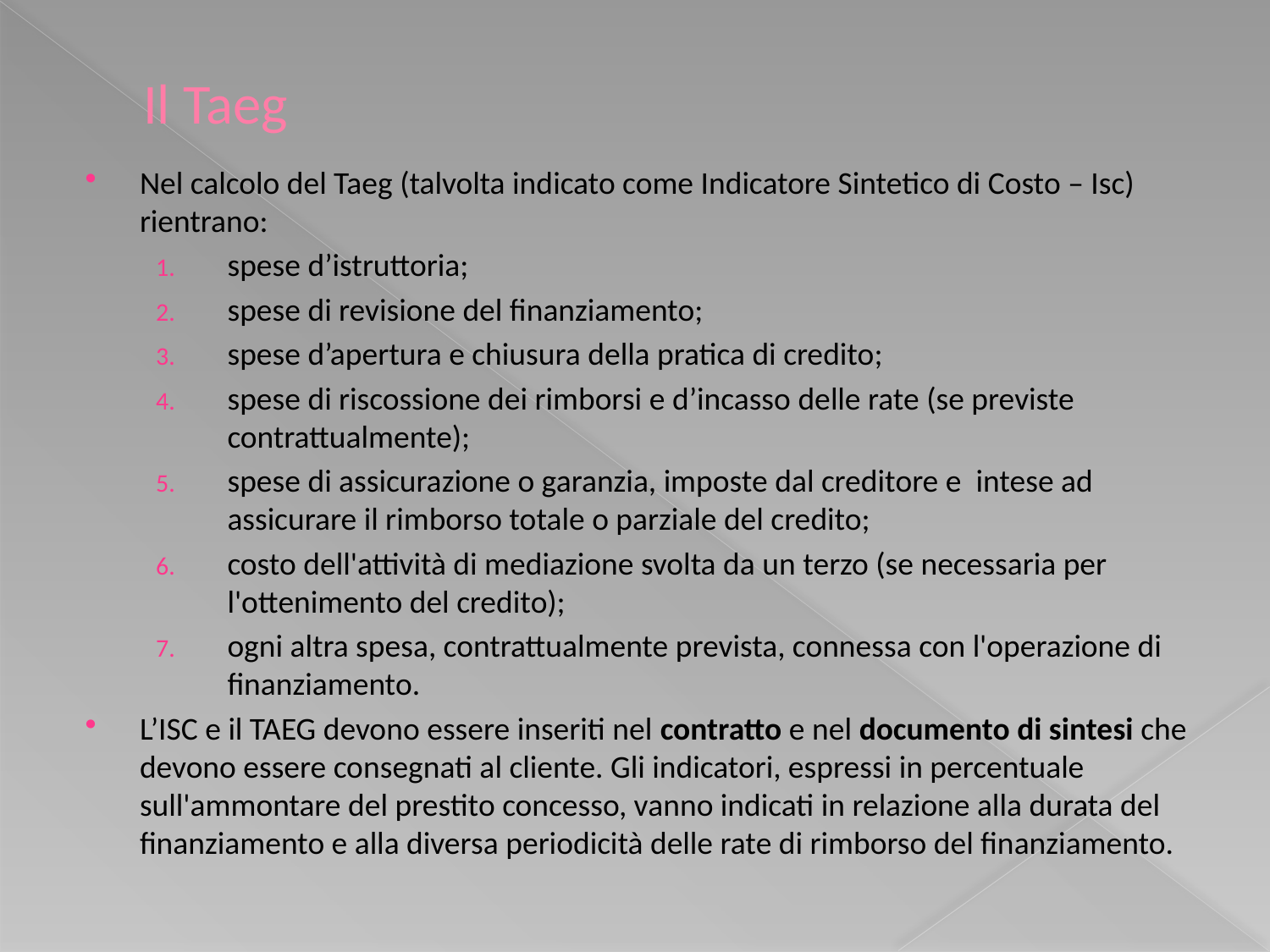

# Il Taeg
Nel calcolo del Taeg (talvolta indicato come Indicatore Sintetico di Costo – Isc) rientrano:
spese d’istruttoria;
spese di revisione del finanziamento;
spese d’apertura e chiusura della pratica di credito;
spese di riscossione dei rimborsi e d’incasso delle rate (se previste contrattualmente);
spese di assicurazione o garanzia, imposte dal creditore e  intese ad assicurare il rimborso totale o parziale del credito;
costo dell'attività di mediazione svolta da un terzo (se necessaria per l'ottenimento del credito);
ogni altra spesa, contrattualmente prevista, connessa con l'operazione di finanziamento.
L’ISC e il TAEG devono essere inseriti nel contratto e nel documento di sintesi che devono essere consegnati al cliente. Gli indicatori, espressi in percentuale sull'ammontare del prestito concesso, vanno indicati in relazione alla durata del finanziamento e alla diversa periodicità delle rate di rimborso del finanziamento.